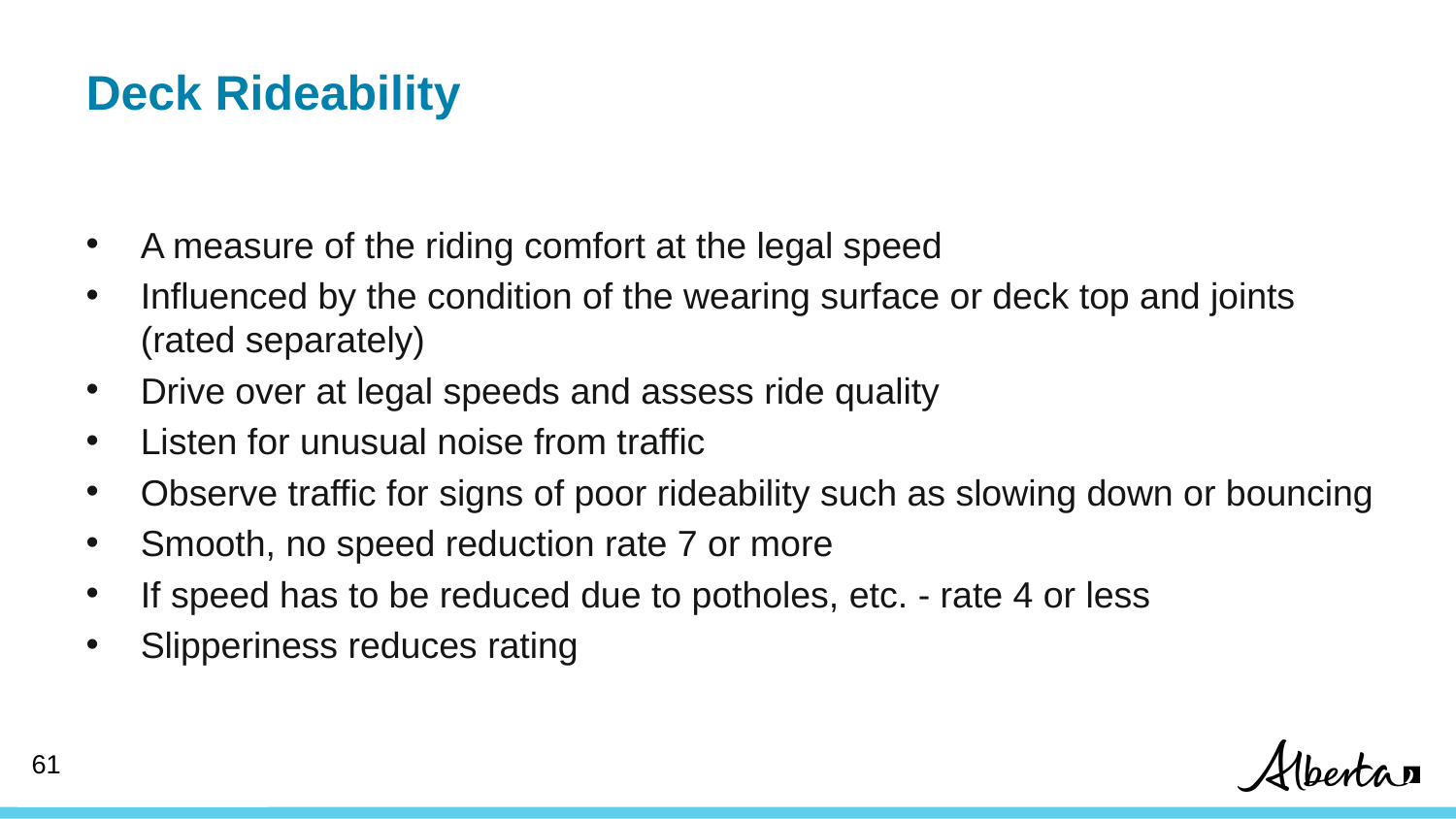

Deck Rideability
A measure of the riding comfort at the legal speed
Influenced by the condition of the wearing surface or deck top and joints (rated separately)
Drive over at legal speeds and assess ride quality
Listen for unusual noise from traffic
Observe traffic for signs of poor rideability such as slowing down or bouncing
Smooth, no speed reduction rate 7 or more
If speed has to be reduced due to potholes, etc. - rate 4 or less
Slipperiness reduces rating
61